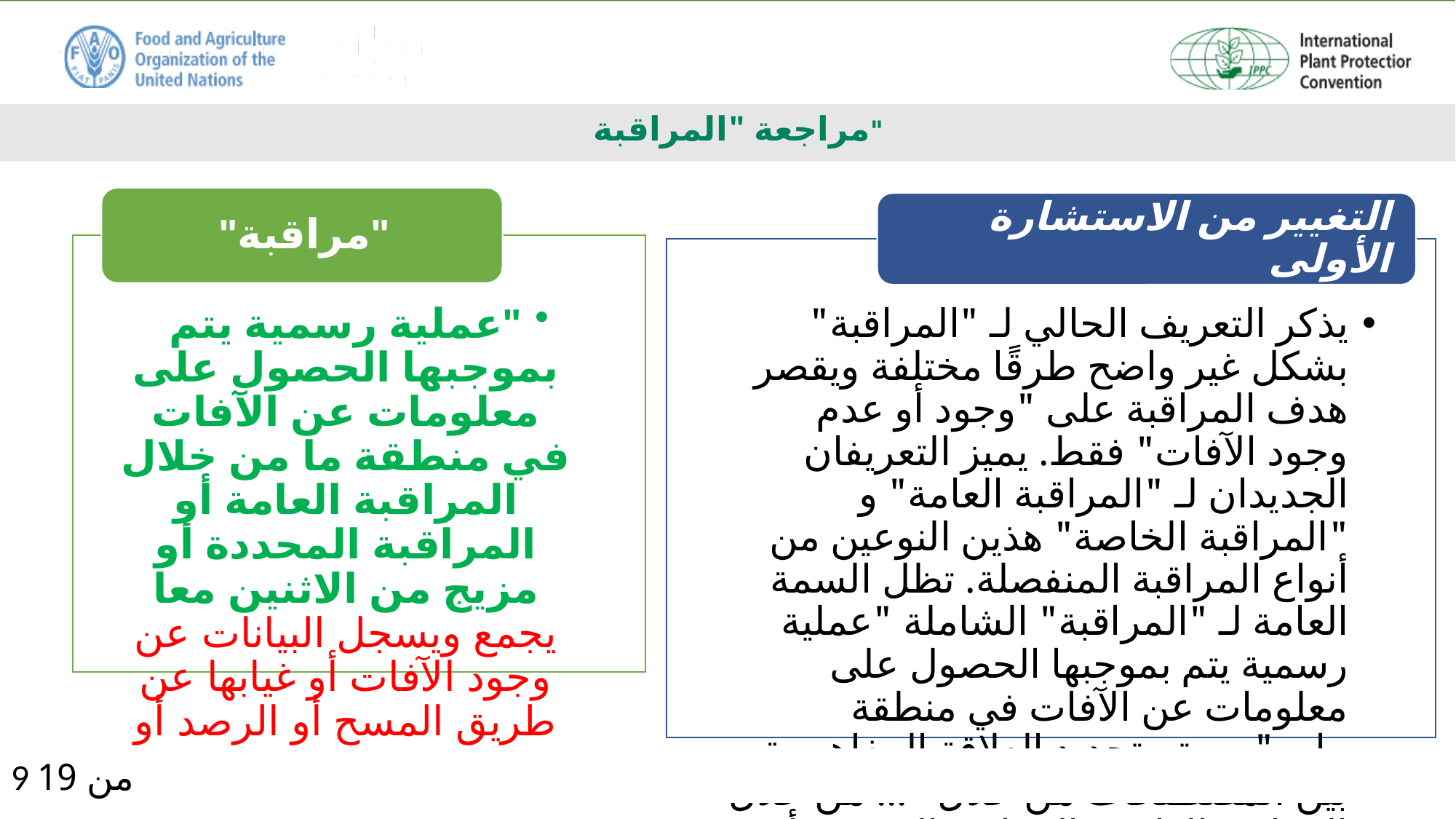

# مراجعة "المراقبة"
يذكر التعريف الحالي لـ "المراقبة" بشكل غير واضح طرقًا مختلفة ويقصر هدف المراقبة على "وجود أو عدم وجود الآفات" فقط. يميز التعريفان الجديدان لـ "المراقبة العامة" و "المراقبة الخاصة" هذين النوعين من أنواع المراقبة المنفصلة. تظل السمة العامة لـ "المراقبة" الشاملة "عملية رسمية يتم بموجبها الحصول على معلومات عن الآفات في منطقة ما ..." ، ويتم تحديد العلاقة المفاهيمية بين المصطلحات من خلال "... من خلال المراقبة العامة ، المراقبة المحددة أو مزيج من الاثنين معا"
التغيير من الاستشارة الأولى
"عملية رسمية يتم بموجبها الحصول على معلومات عن الآفات في منطقة ما من خلال المراقبة العامة أو المراقبة المحددة أو مزيج من الاثنين معا يجمع ويسجل البيانات عن وجود الآفات أو غيابها عن طريق المسح أو الرصد أو غير ذلك من الإجراءات"
"مراقبة"
9 من 19